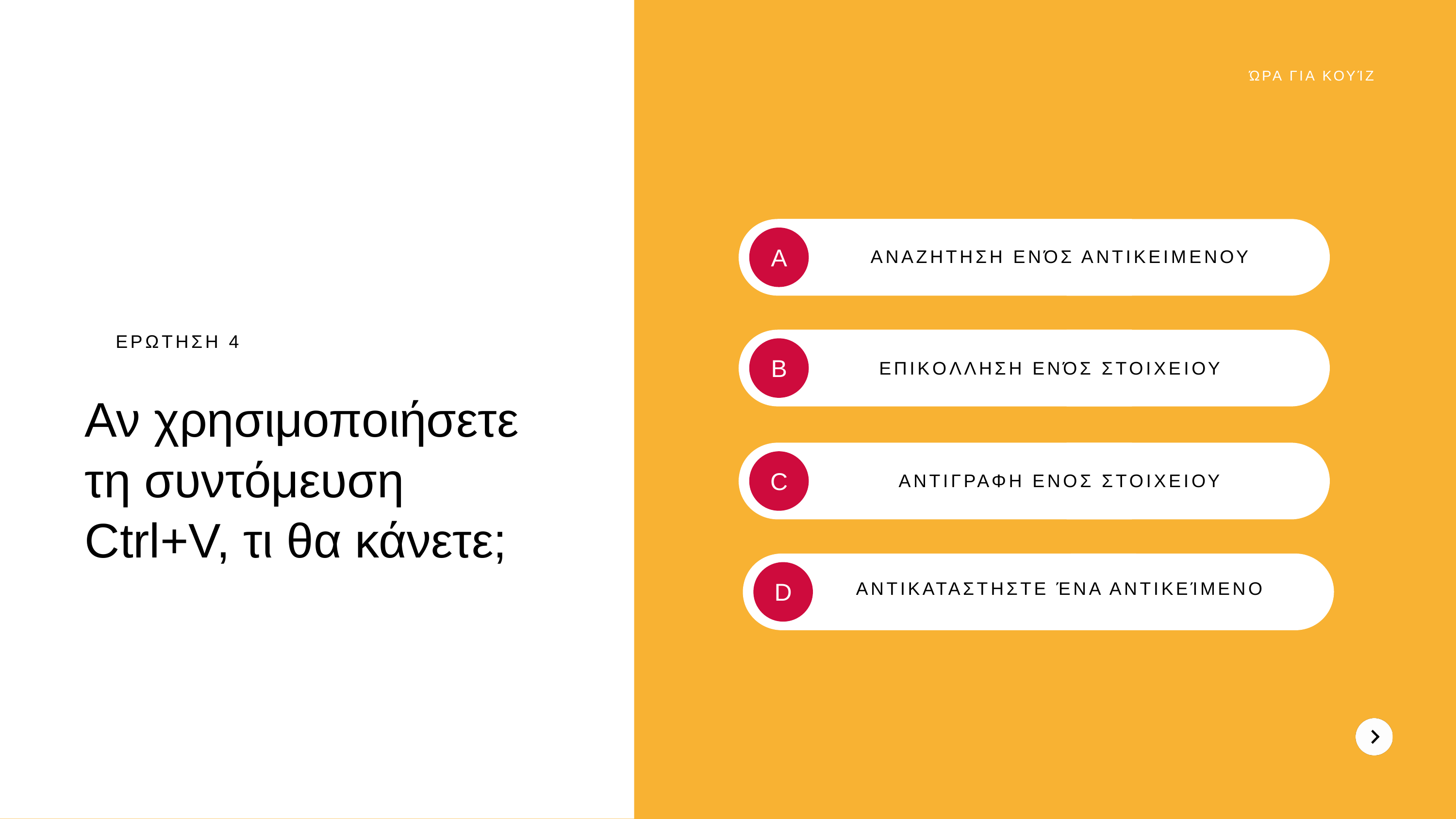

ΏΡΑ ΓΙΑ ΚΟΥΊΖ

A
ΑΝΑΖΗΤΗΣΗ ΕΝΌΣ ΑΝΤΙΚΕΙΜΕΝΟΥ
ΕΡΩΤΗΣΗ 4
Αν χρησιμοποιήσετε τη συντόμευση Ctrl+V, τι θα κάνετε;

B
ΕΠΙΚΟΛΛΗΣΗ ΕΝΌΣ ΣΤΟΙΧΕΙΟΥ

C
ΑΝΤΙΓΡΑΦΗ ΕΝΟΣ ΣΤΟΙΧΕΙΟΥ

D
ΑΝΤΙΚΑΤΑΣΤΗΣΤΕ ΈΝΑ ΑΝΤΙΚΕΊΜΕΝΟ